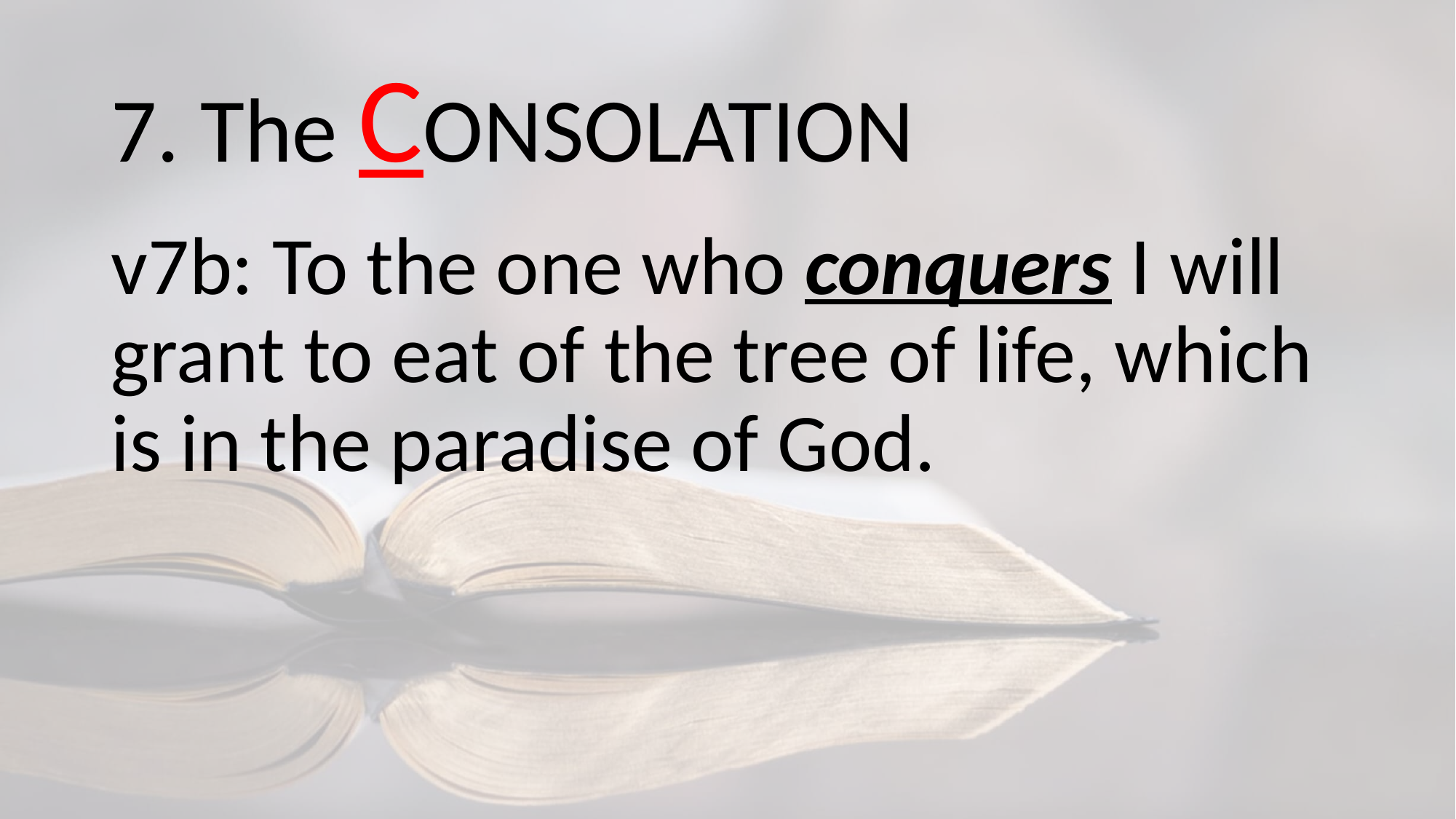

# 7. The CONSOLATION
v7b: To the one who conquers I will grant to eat of the tree of life, which is in the paradise of God.